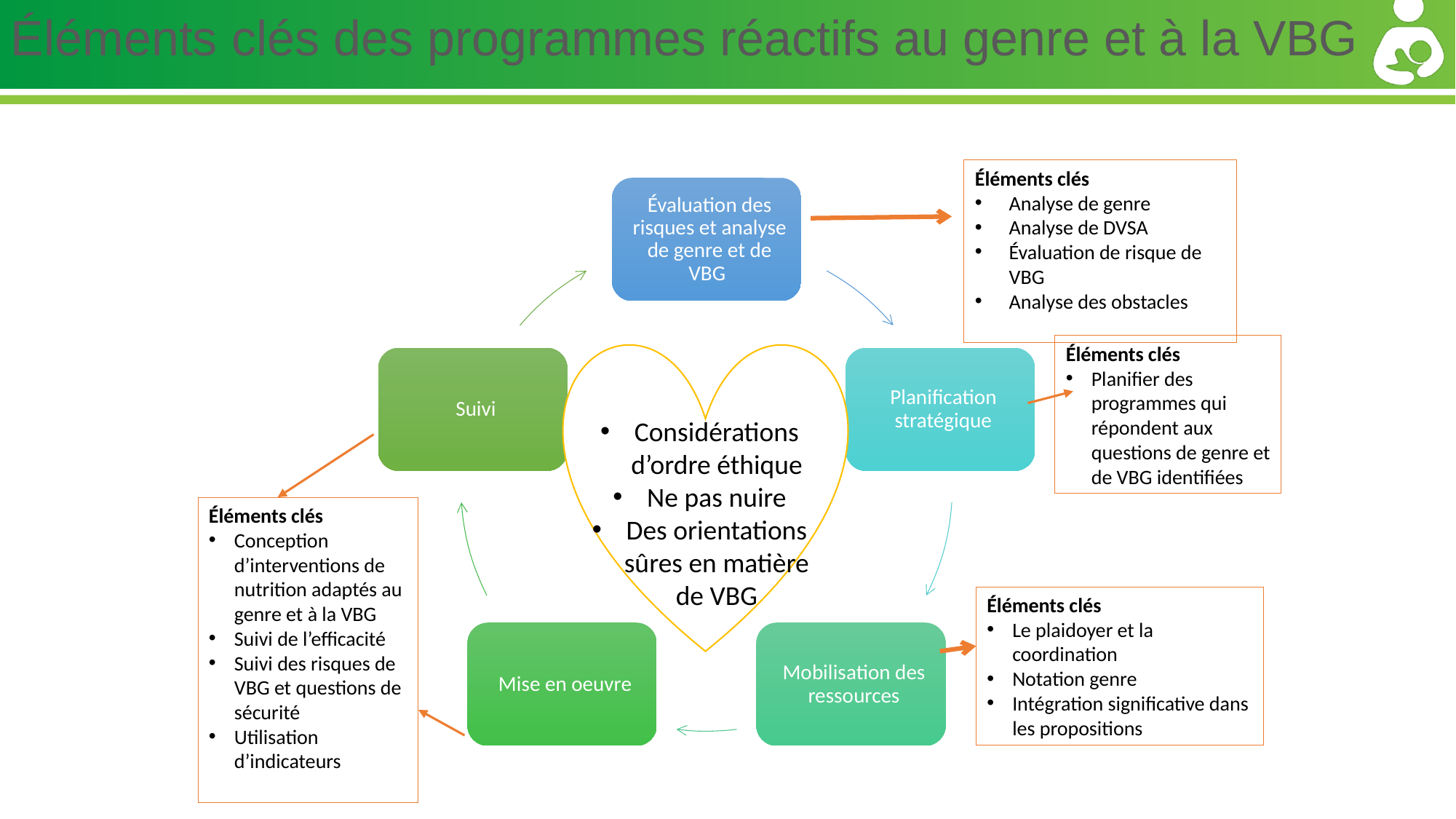

Éléments clés des programmes réactifs au genre et à la VBG
Éléments clés
Analyse de genre
Analyse de DVSA
Évaluation de risque de VBG
Analyse des obstacles

Évaluation des risques et analyse de genre et de VBG
Planification stratégique
Mobilisation des ressources
Mise en oeuvre
Suivi
Éléments clés
Planifier des programmes qui répondent aux questions de genre et de VBG identifiées

Considérations d’ordre éthique
Ne pas nuire
Des orientations sûres en matière de VBG
Éléments clés
Conception d’interventions de nutrition adaptés au genre et à la VBG
Suivi de l’efficacité
Suivi des risques de VBG et questions de sécurité
Utilisation d’indicateurs

Éléments clés
Le plaidoyer et la coordination
Notation genre
Intégration significative dans les propositions